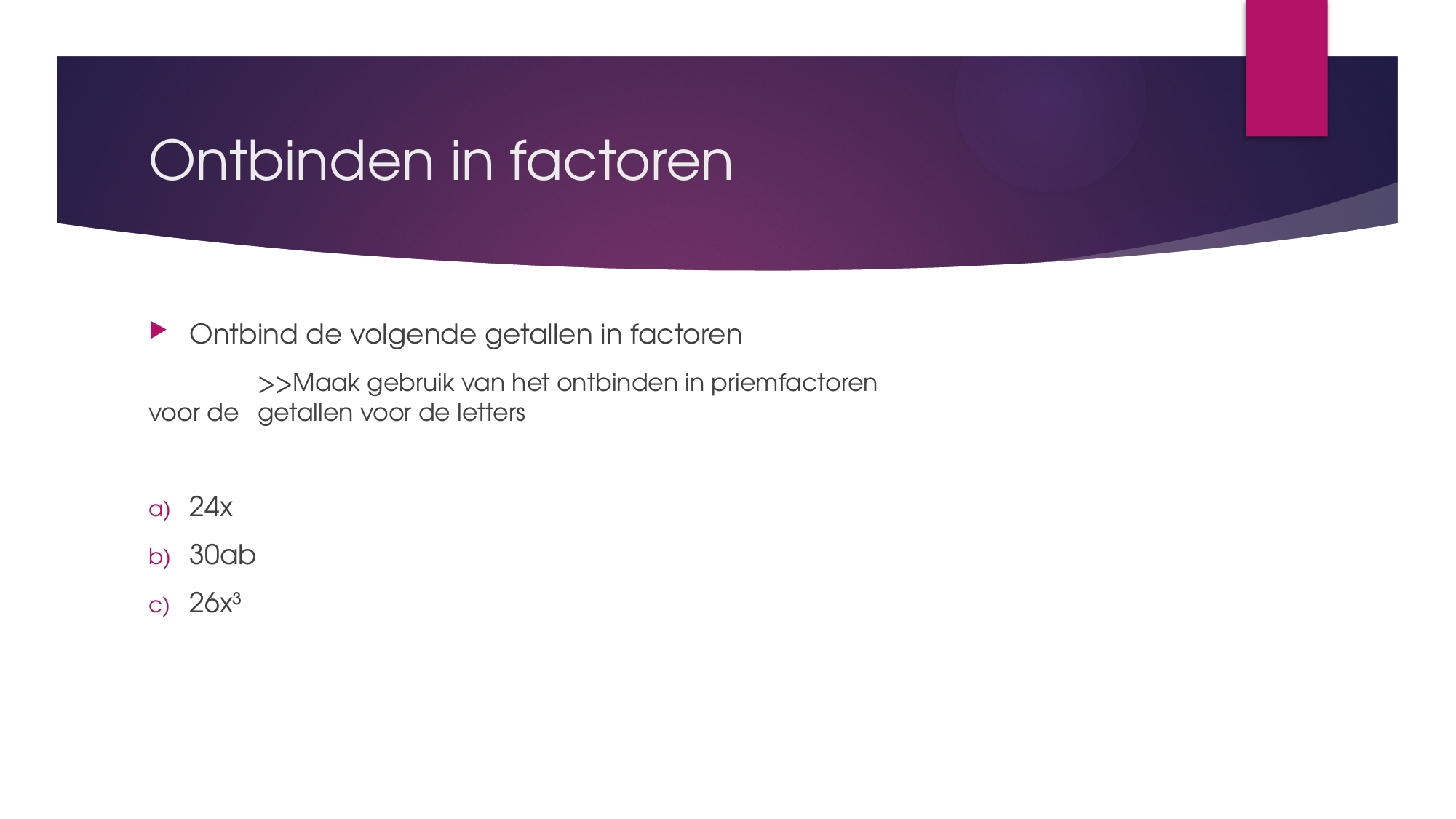

# Ontbinden in factoren
Ontbind de volgende getallen in factoren
	>>Maak gebruik van het ontbinden in priemfactoren voor de 	getallen voor de letters

24x
30ab
26x³